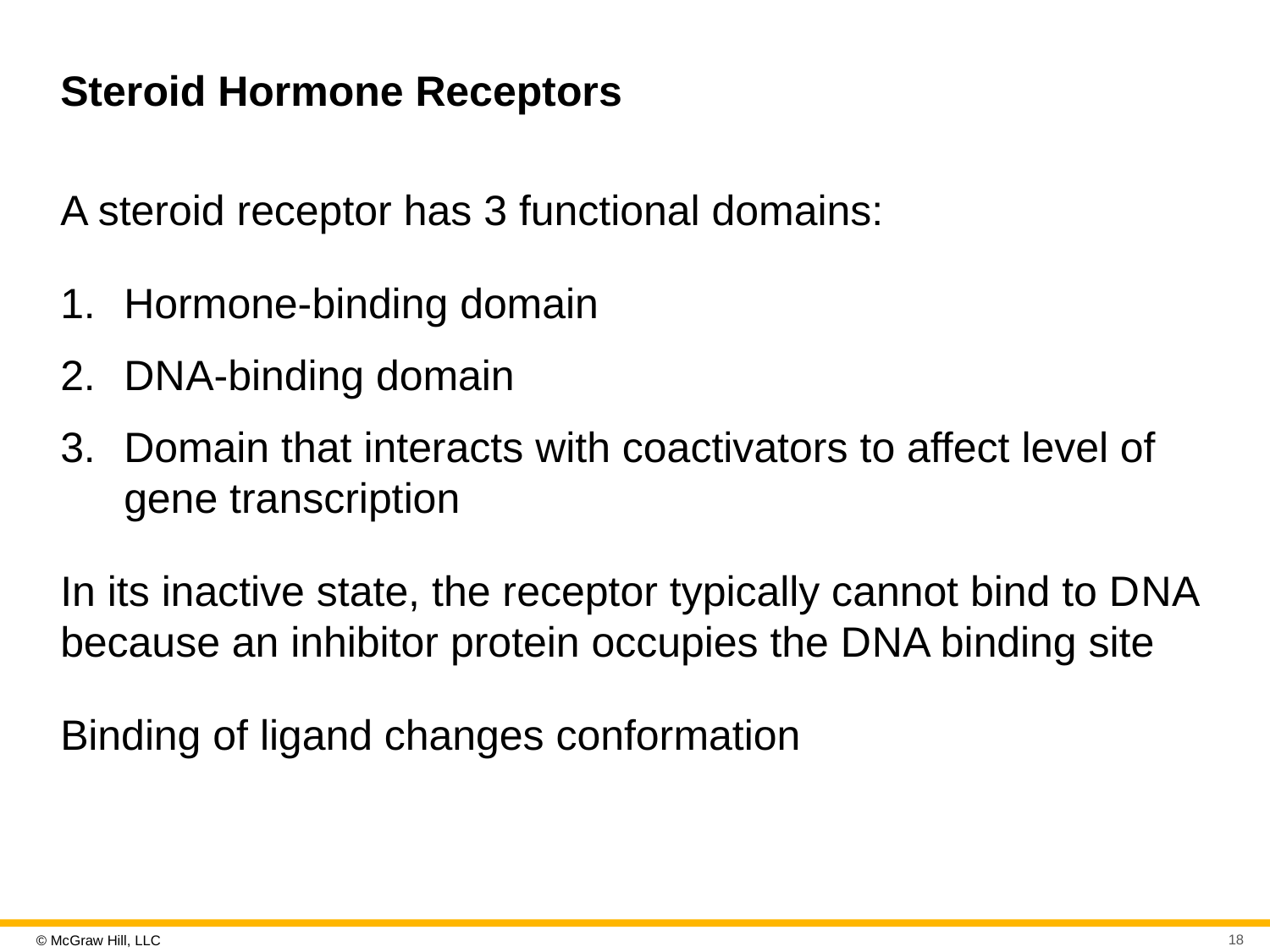

# Steroid Hormone Receptors
A steroid receptor has 3 functional domains:
Hormone-binding domain
D N A-binding domain
Domain that interacts with coactivators to affect level of gene transcription
In its inactive state, the receptor typically cannot bind to D N A because an inhibitor protein occupies the D N A binding site
Binding of ligand changes conformation
18